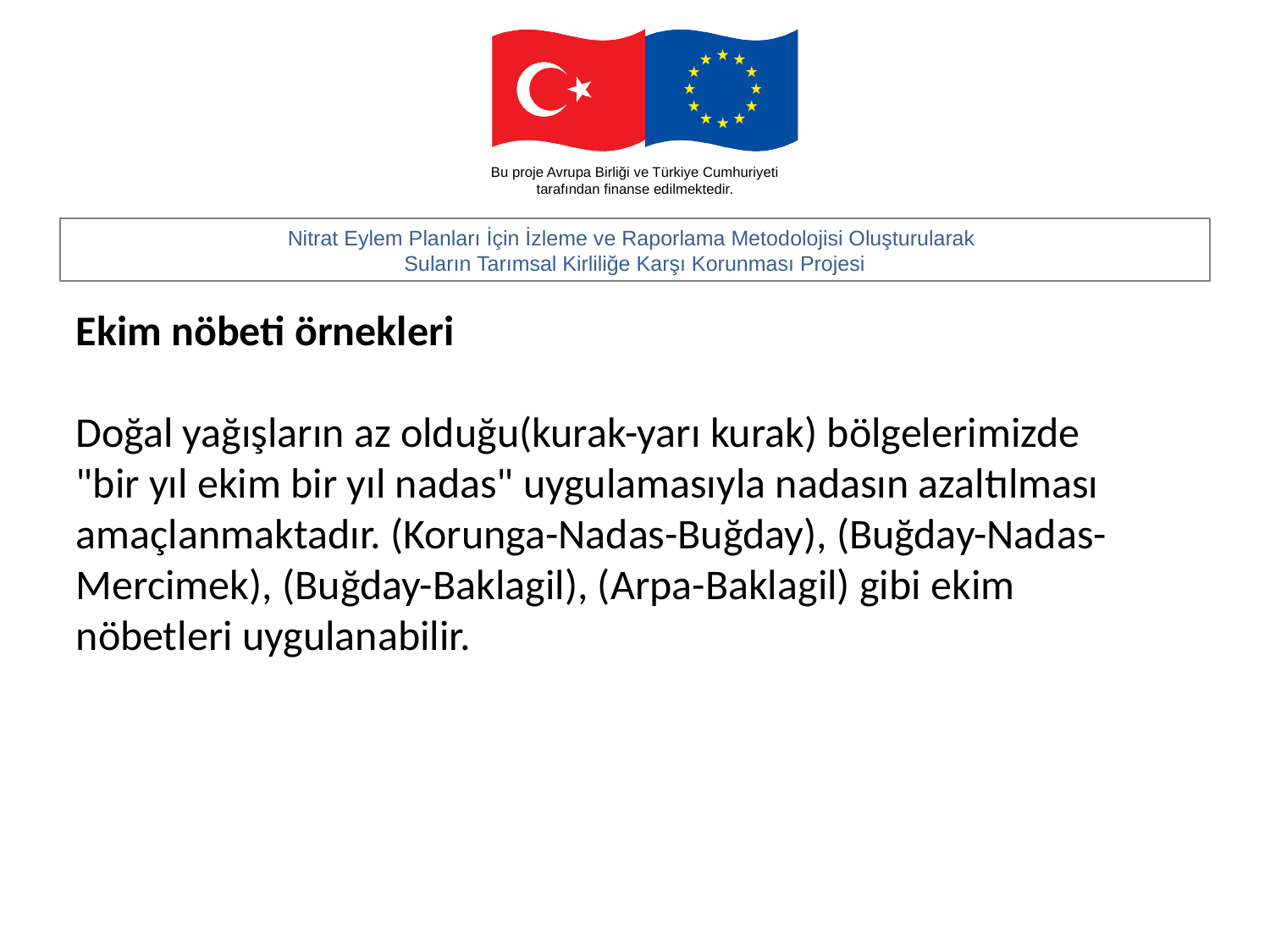

Ekim nöbeti örnekleri

Doğal yağışların az olduğu(kurak-yarı kurak) bölgelerimizde "bir yıl ekim bir yıl nadas" uygulamasıyla nadasın azaltılması amaçlanmaktadır. (Korunga-Nadas-Buğday), (Buğday-Nadas-Mercimek), (Buğday-Baklagil), (Arpa-Baklagil) gibi ekim nöbetleri uygulanabilir.